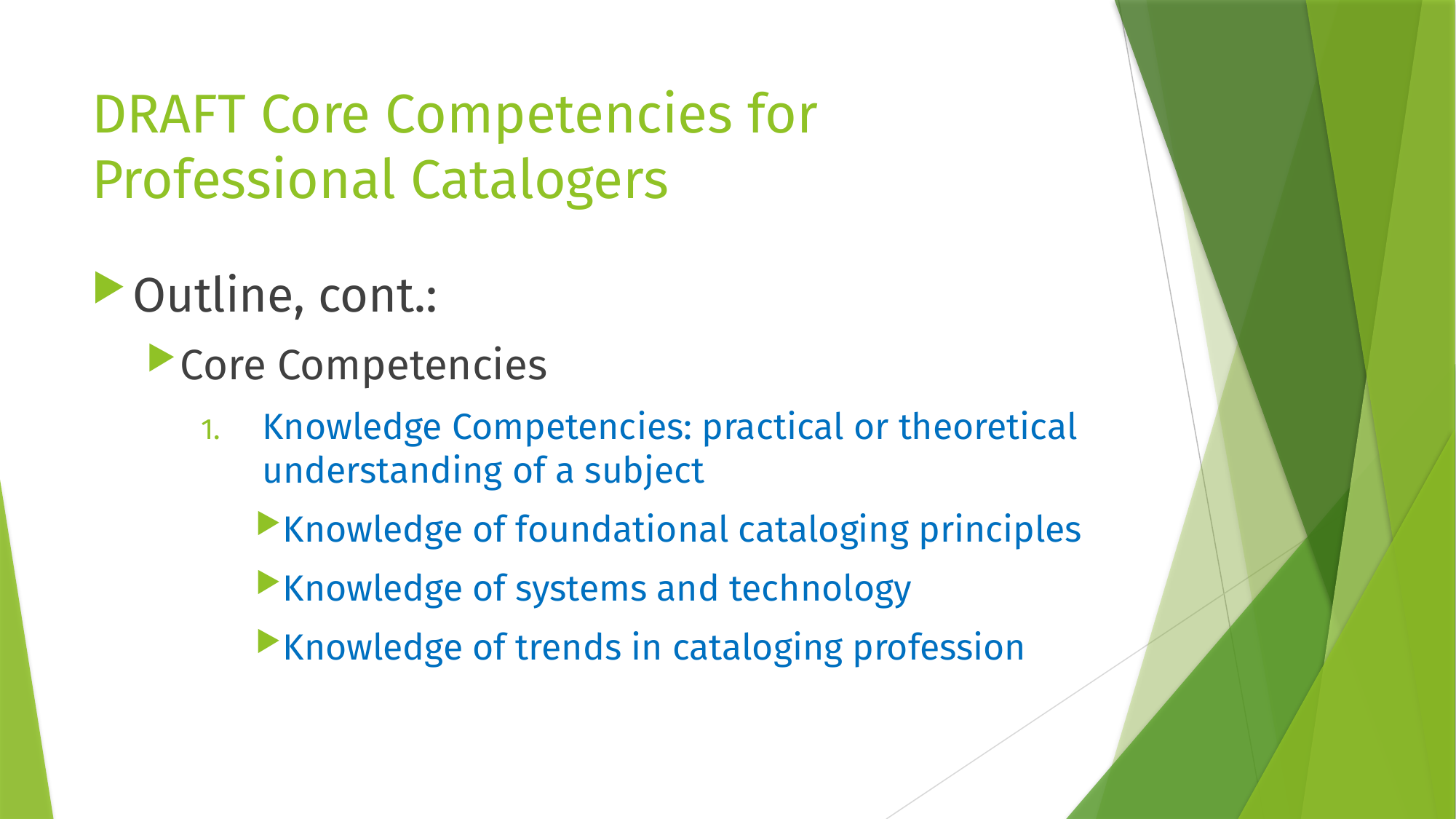

# DRAFT Core Competencies for Professional Catalogers
Outline, cont.:
Core Competencies
Knowledge Competencies: practical or theoretical understanding of a subject
Knowledge of foundational cataloging principles
Knowledge of systems and technology
Knowledge of trends in cataloging profession